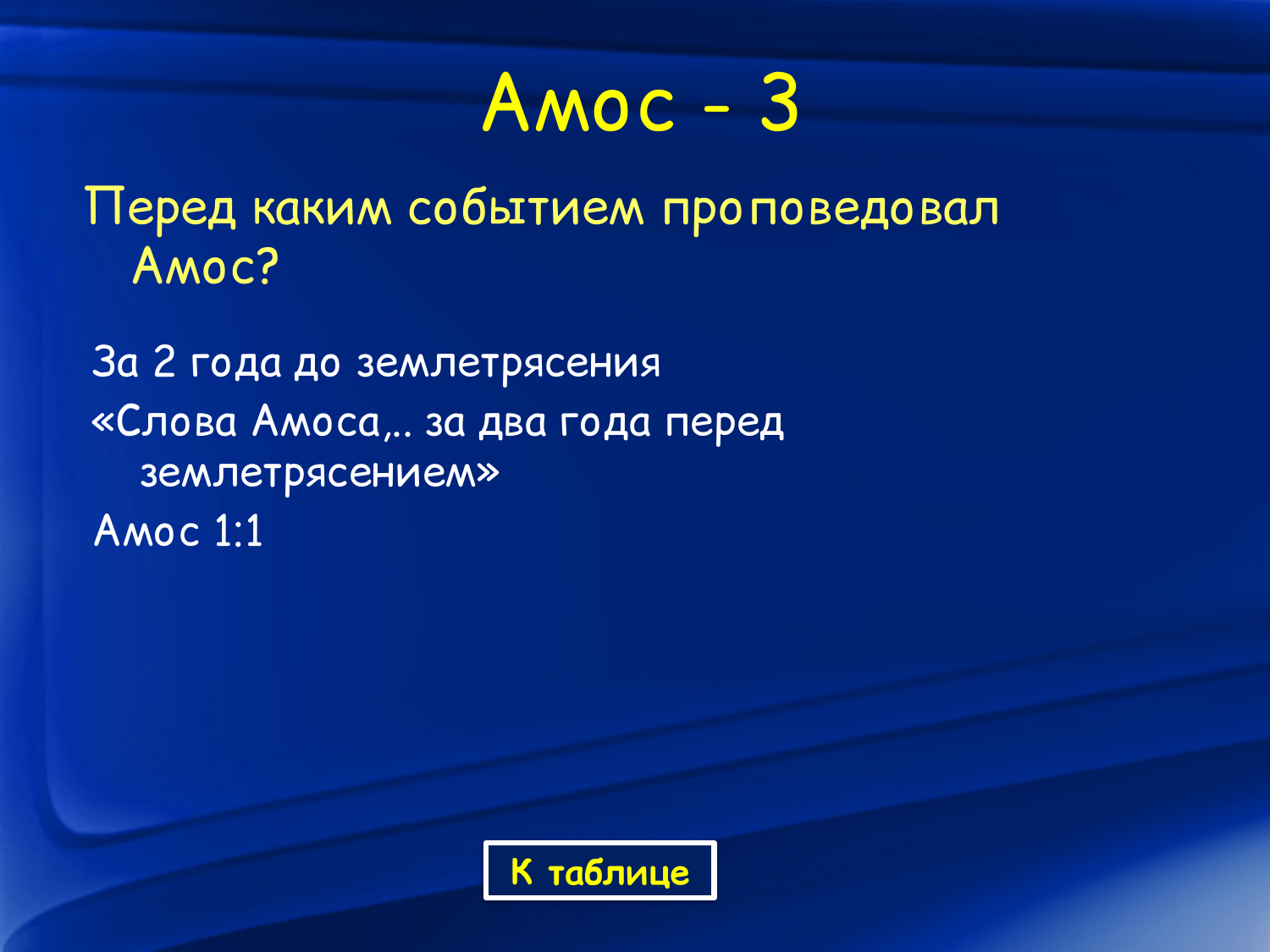

# Амос - 3
Перед каким событием проповедовал Амос?
За 2 года до землетрясения
«Слова Амоса,.. за два года перед землетрясением»
Амос 1:1
К таблице